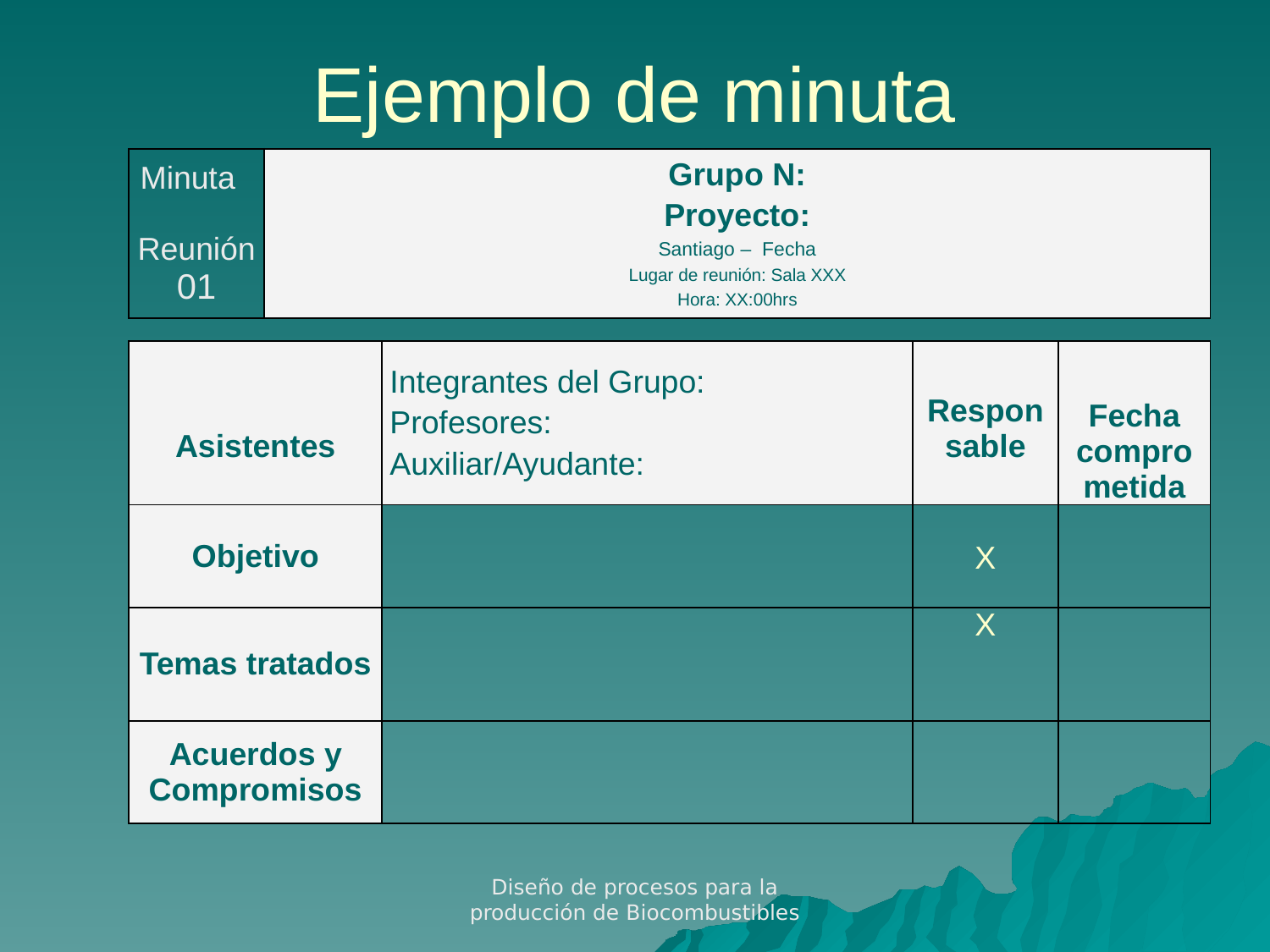

Ejemplo de minuta
| Minuta Reunión 01 | Grupo N: Proyecto: Santiago – Fecha Lugar de reunión: Sala XXX Hora: XX:00hrs |  |  |  |
| --- | --- | --- | --- | --- |
|  |  |  |  |  |
| Asistentes |  | Integrantes del Grupo: Profesores: Auxiliar/Ayudante: | Responsable | Fecha comprometida |
| Objetivo |  |  | X |  |
| Temas tratados |  |  | X |  |
| Acuerdos y Compromisos |  |  |  |  |
Diseño de procesos para la producción de Biocombustibles